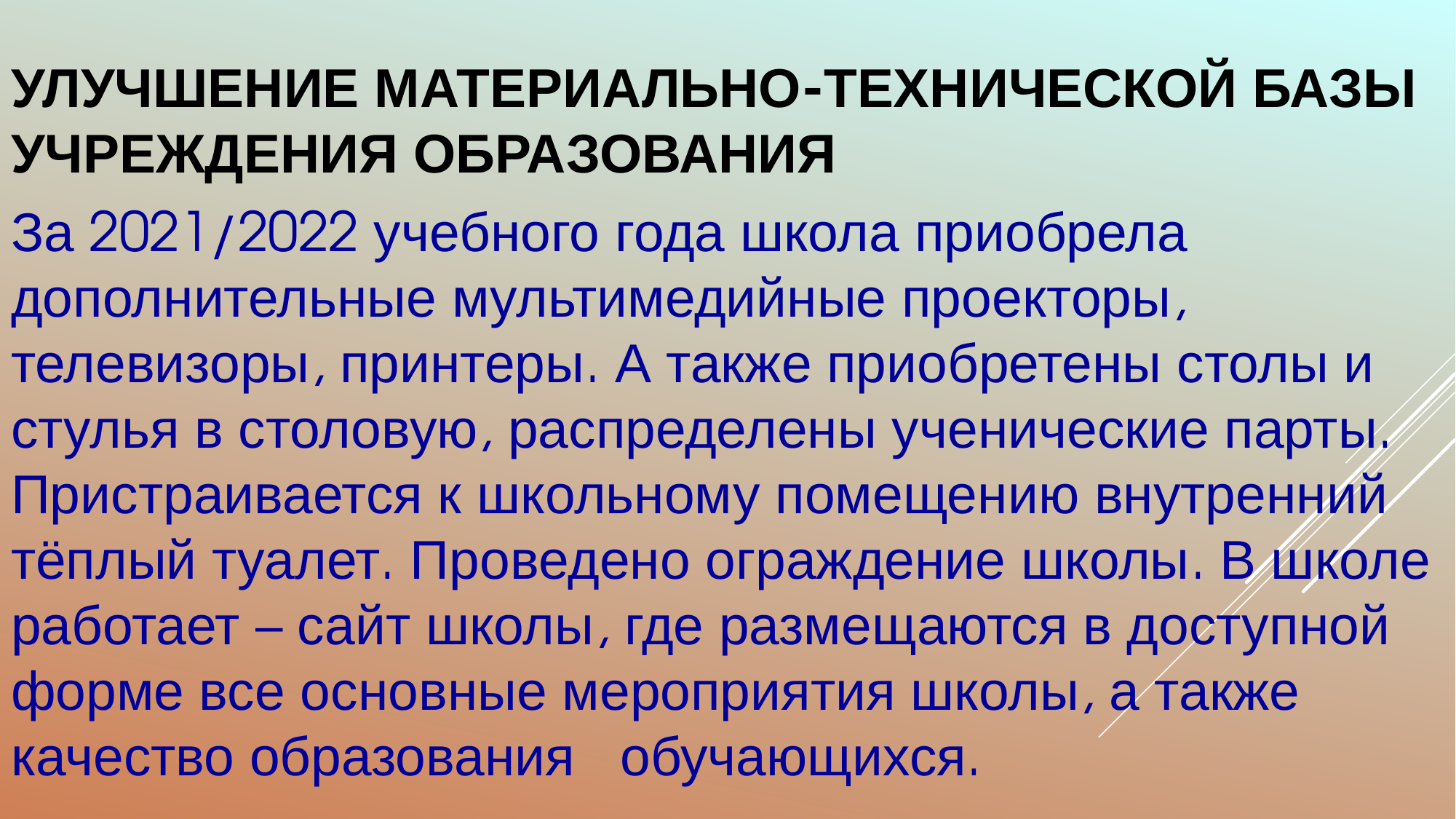

УЛУЧШЕНИЕ МАТЕРИАЛЬНО-ТЕХНИЧЕСКОЙ БАЗЫ УЧРЕЖДЕНИЯ ОБРАЗОВАНИЯ
За 2021/2022 учебного года школа приобрела дополнительные мультимедийные проекторы, телевизоры, принтеры. А также приобретены столы и стулья в столовую, распределены ученические парты. Пристраивается к школьному помещению внутренний тёплый туалет. Проведено ограждение школы. В школе работает – сайт школы, где размещаются в доступной форме все основные мероприятия школы, а также качество образования   обучающихся.
#